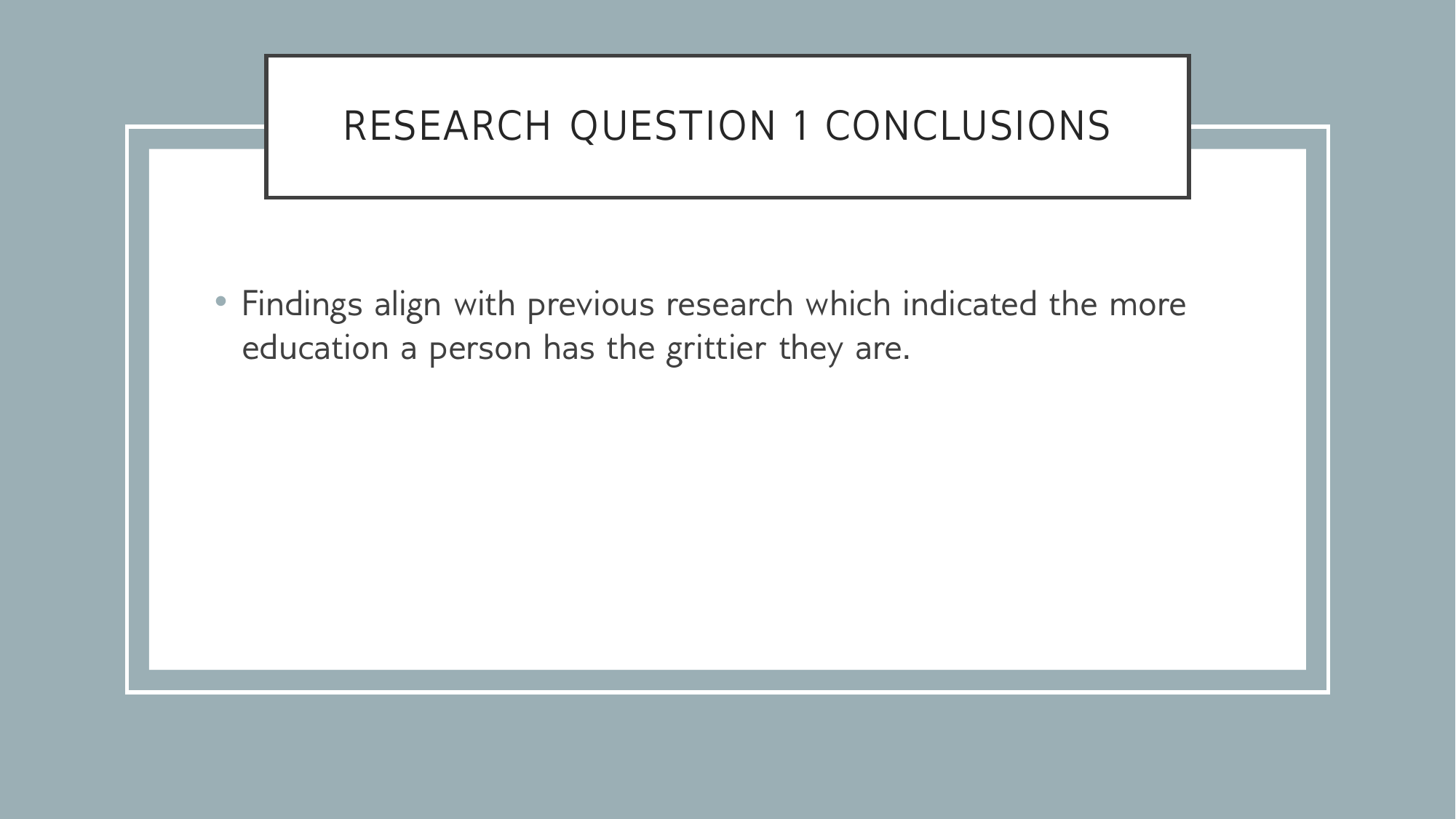

# Research Question 1 Conclusions

Findings align with previous research which indicated the more education a person has the grittier they are.